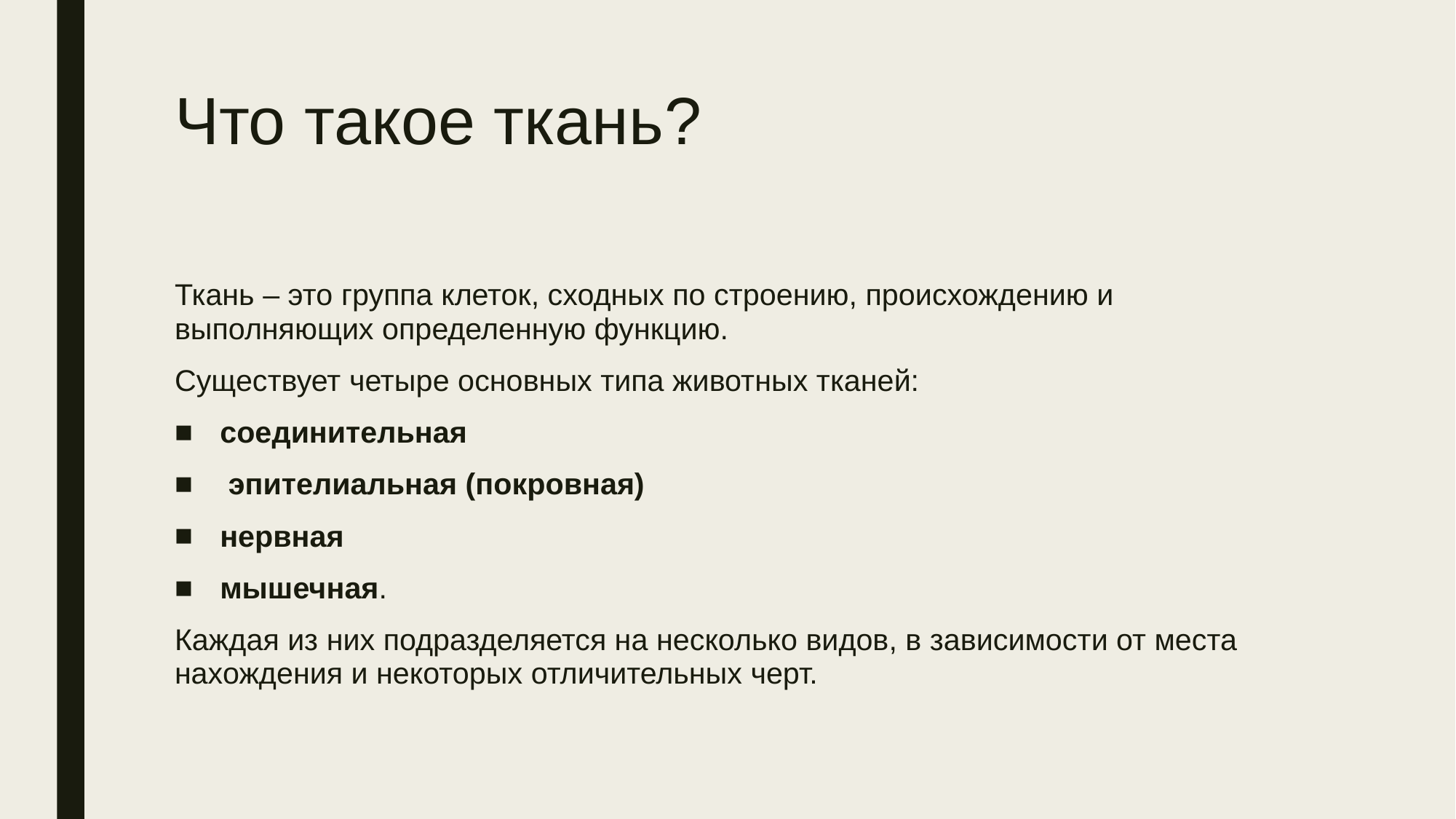

# Что такое ткань?
Ткань – это группа клеток, сходных по строению, происхождению и выполняющих определенную функцию.
Существует четыре основных типа животных тканей:
соединительная
 эпителиальная (покровная)
нервная
мышечная.
Каждая из них подразделяется на несколько видов, в зависимости от места нахождения и некоторых отличительных черт.